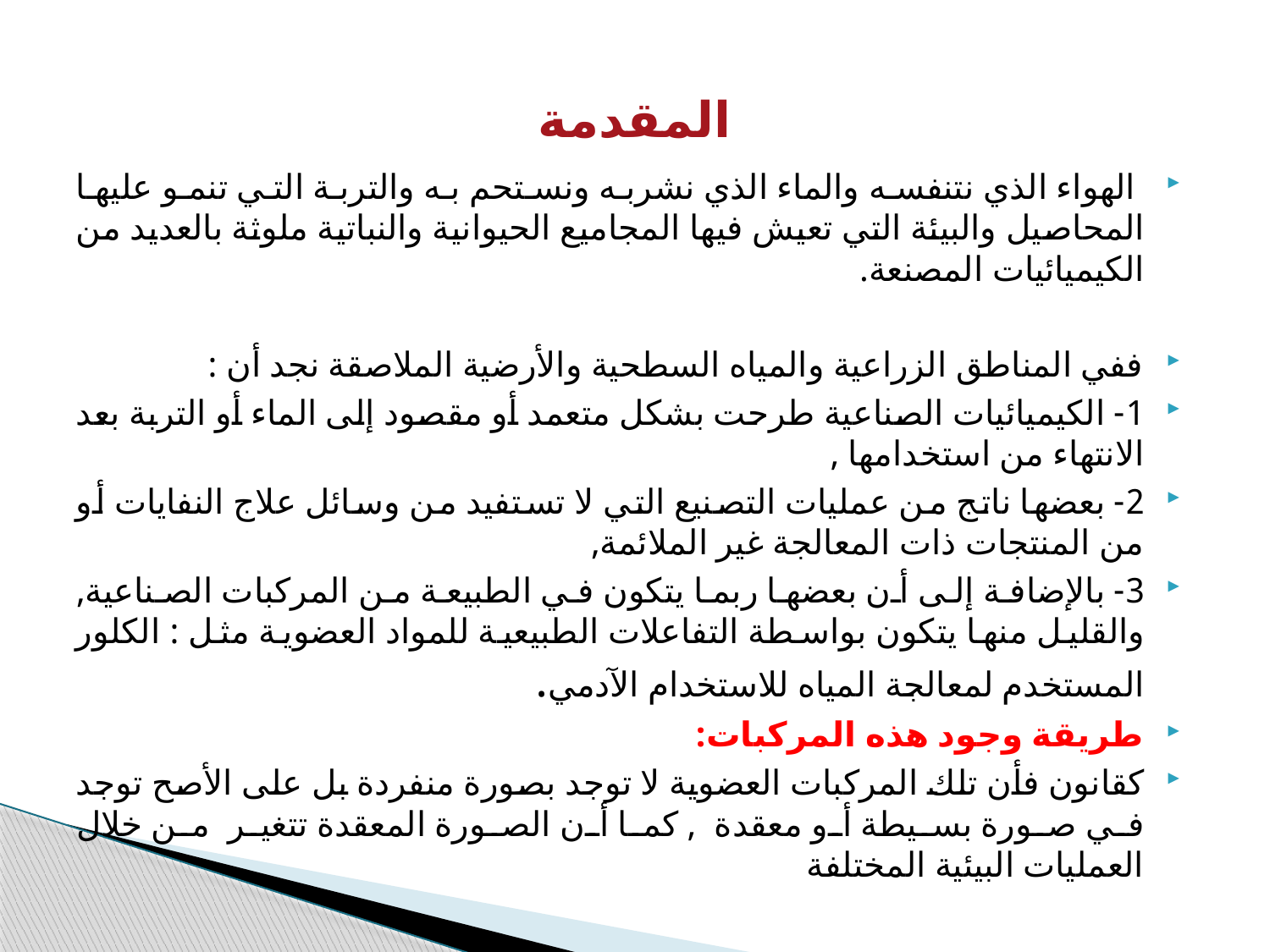

# المقدمة
 الهواء الذي نتنفسه والماء الذي نشربه ونستحم به والتربة التي تنمو عليها المحاصيل والبيئة التي تعيش فيها المجاميع الحيوانية والنباتية ملوثة بالعديد من الكيميائيات المصنعة.

ففي المناطق الزراعية والمياه السطحية والأرضية الملاصقة نجد أن :
1- الكيميائيات الصناعية طرحت بشكل متعمد أو مقصود إلى الماء أو التربة بعد الانتهاء من استخدامها ,
2- بعضها ناتج من عمليات التصنيع التي لا تستفيد من وسائل علاج النفايات أو من المنتجات ذات المعالجة غير الملائمة,
3- بالإضافة إلى أن بعضها ربما يتكون في الطبيعة من المركبات الصناعية, والقليل منها يتكون بواسطة التفاعلات الطبيعية للمواد العضوية مثل : الكلور المستخدم لمعالجة المياه للاستخدام الآدمي.
طريقة وجود هذه المركبات:
كقانون فأن تلك المركبات العضوية لا توجد بصورة منفردة بل على الأصح توجد في صورة بسيطة أو معقدة  , كما أن الصورة المعقدة تتغير  من خلال العمليات البيئية المختلفة